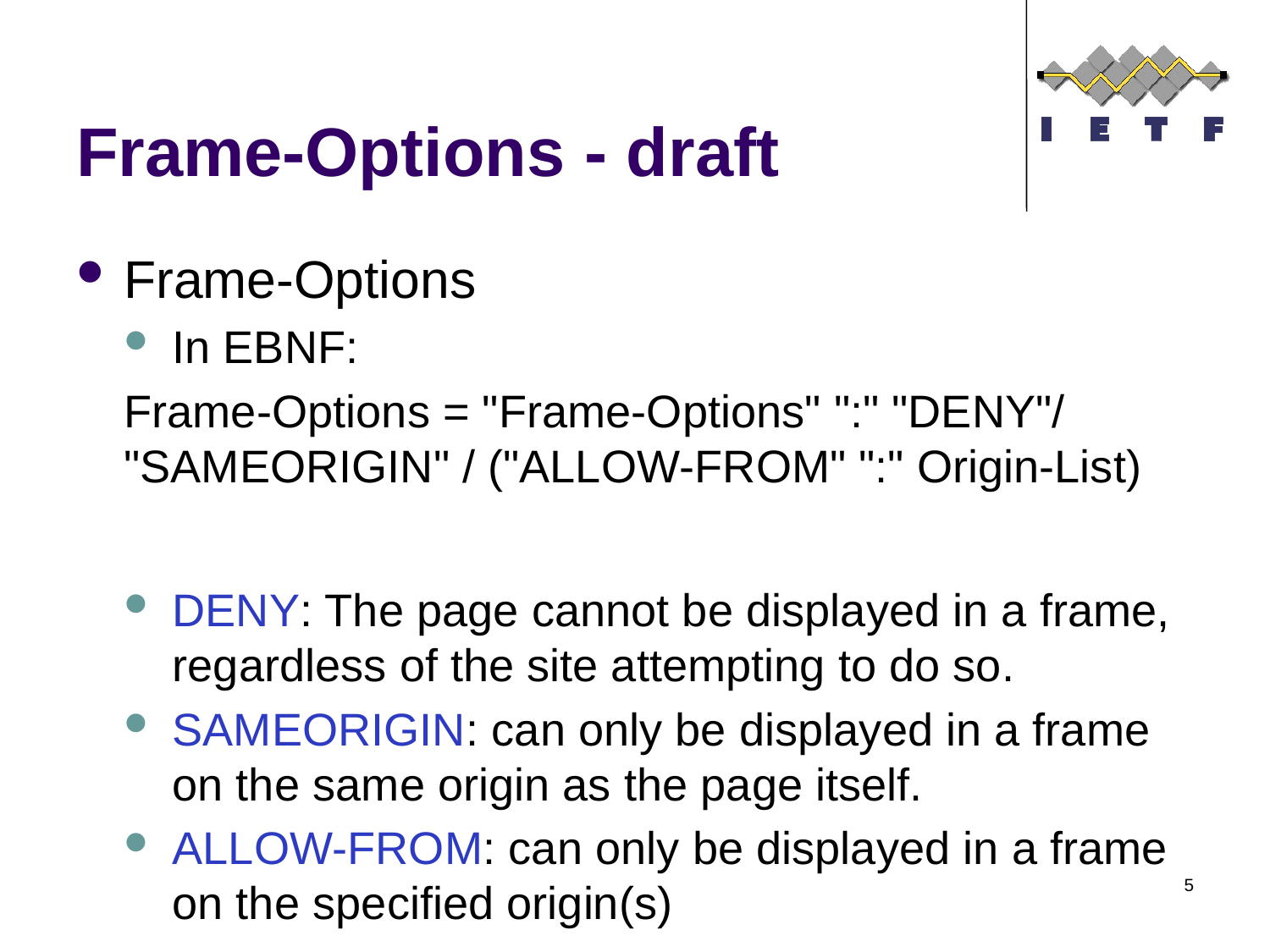

# Frame-Options - draft
Frame-Options
In EBNF:
Frame-Options = "Frame-Options" ":" "DENY"/ "SAMEORIGIN" / ("ALLOW-FROM" ":" Origin-List)

DENY: The page cannot be displayed in a frame, regardless of the site attempting to do so.
SAMEORIGIN: can only be displayed in a frame on the same origin as the page itself.
ALLOW-FROM: can only be displayed in a frame on the specified origin(s)

5